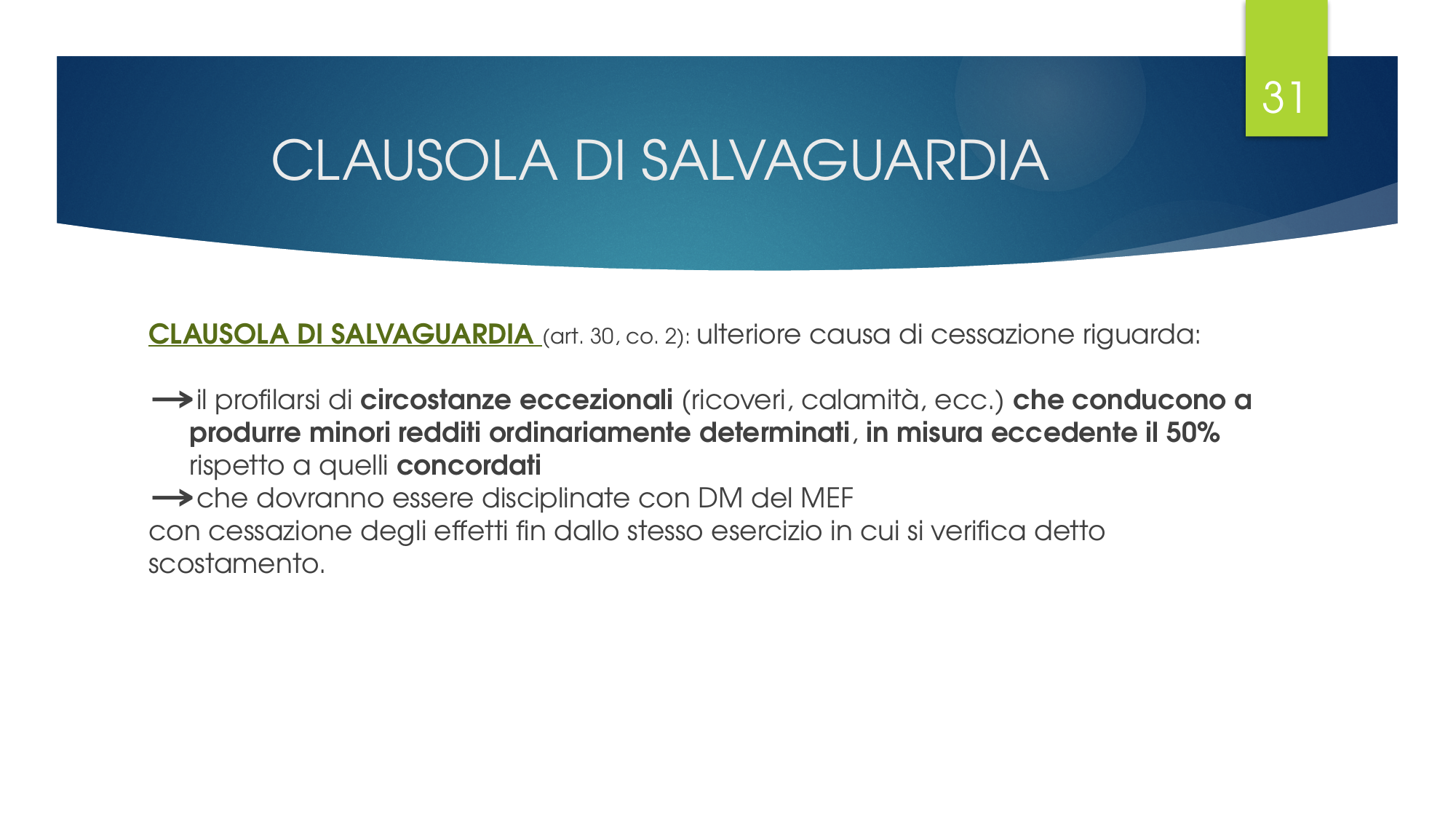

31
# CLAUSOLA DI SALVAGUARDIA
CLAUSOLA DI SALVAGUARDIA (art. 30, co. 2): ulteriore causa di cessazione riguarda:

il profilarsi di circostanze eccezionali (ricoveri, calamità, ecc.) che conducono a produrre minori redditi ordinariamente determinati, in misura eccedente il 50% rispetto a quelli concordati
che dovranno essere disciplinate con DM del MEF
con cessazione degli effetti fin dallo stesso esercizio in cui si verifica detto scostamento.